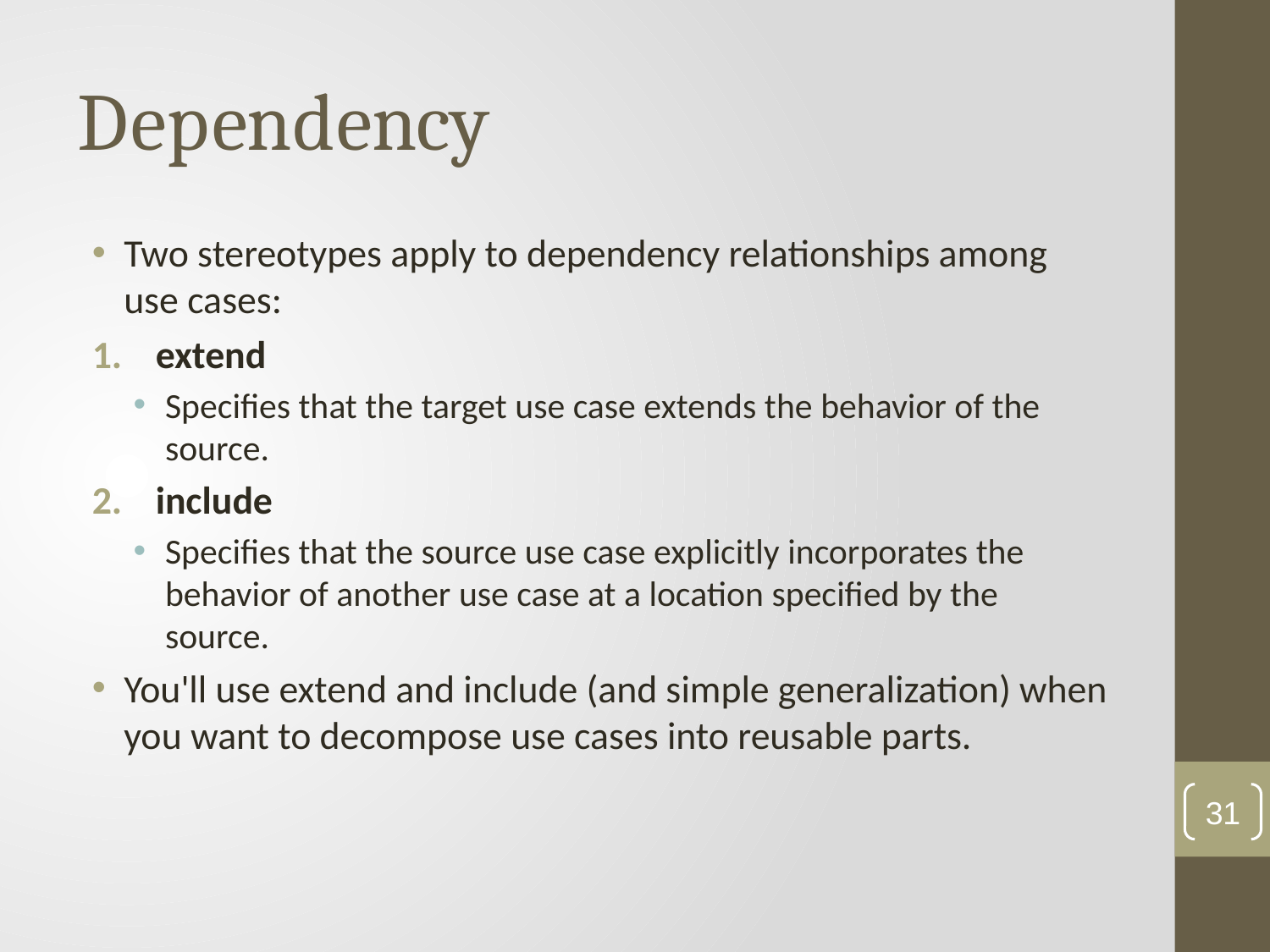

# Dependency
Two stereotypes apply to dependency relationships among use cases:
extend
Specifies that the target use case extends the behavior of the source.
include
Specifies that the source use case explicitly incorporates the behavior of another use case at a location specified by the source.
You'll use extend and include (and simple generalization) when you want to decompose use cases into reusable parts.
31